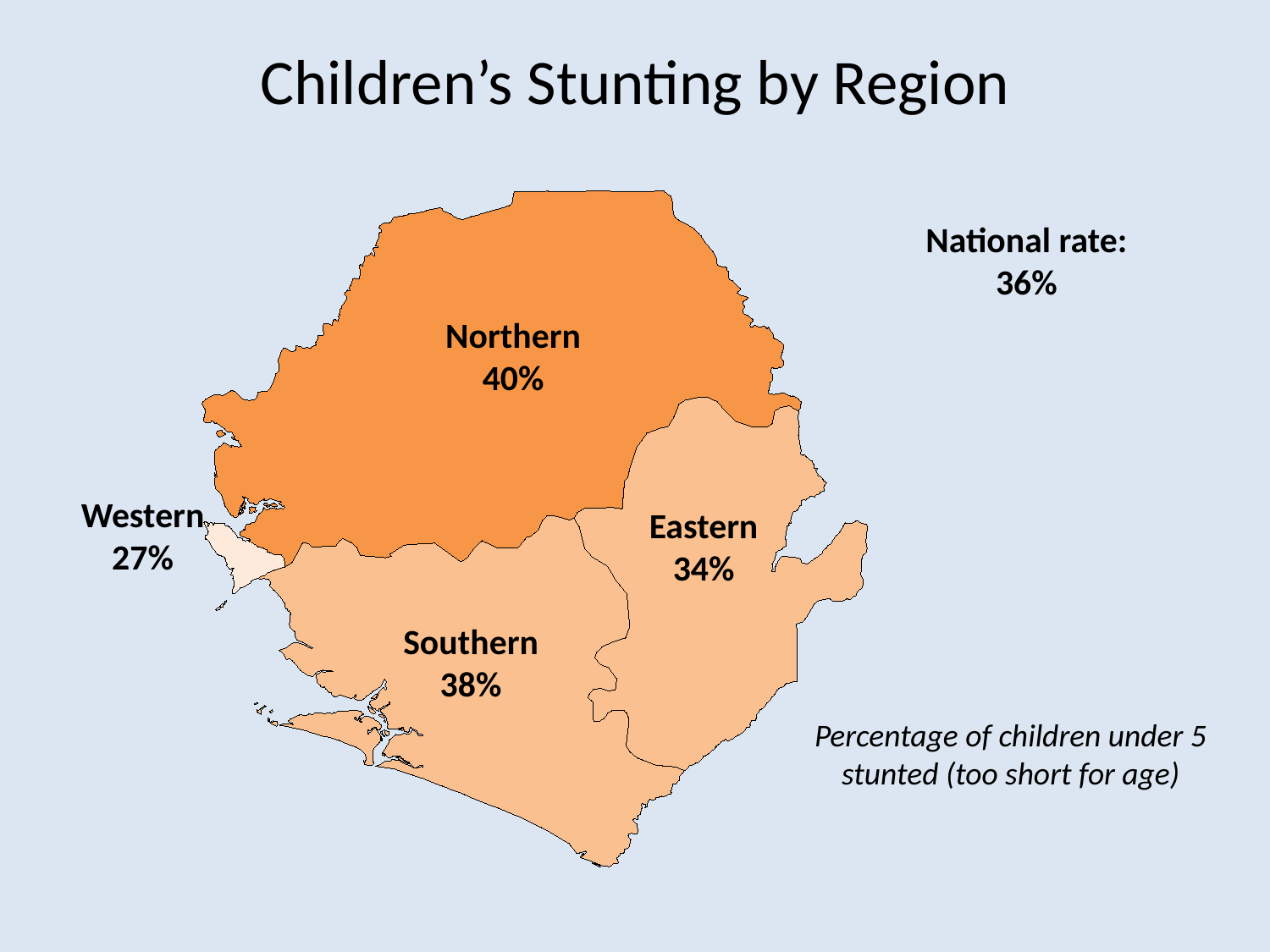

# Children’s Stunting by Region

Northern
40%
Western
27%
Eastern
34%
Southern
38%
National rate:
36%
Percentage of children under 5 stunted (too short for age)